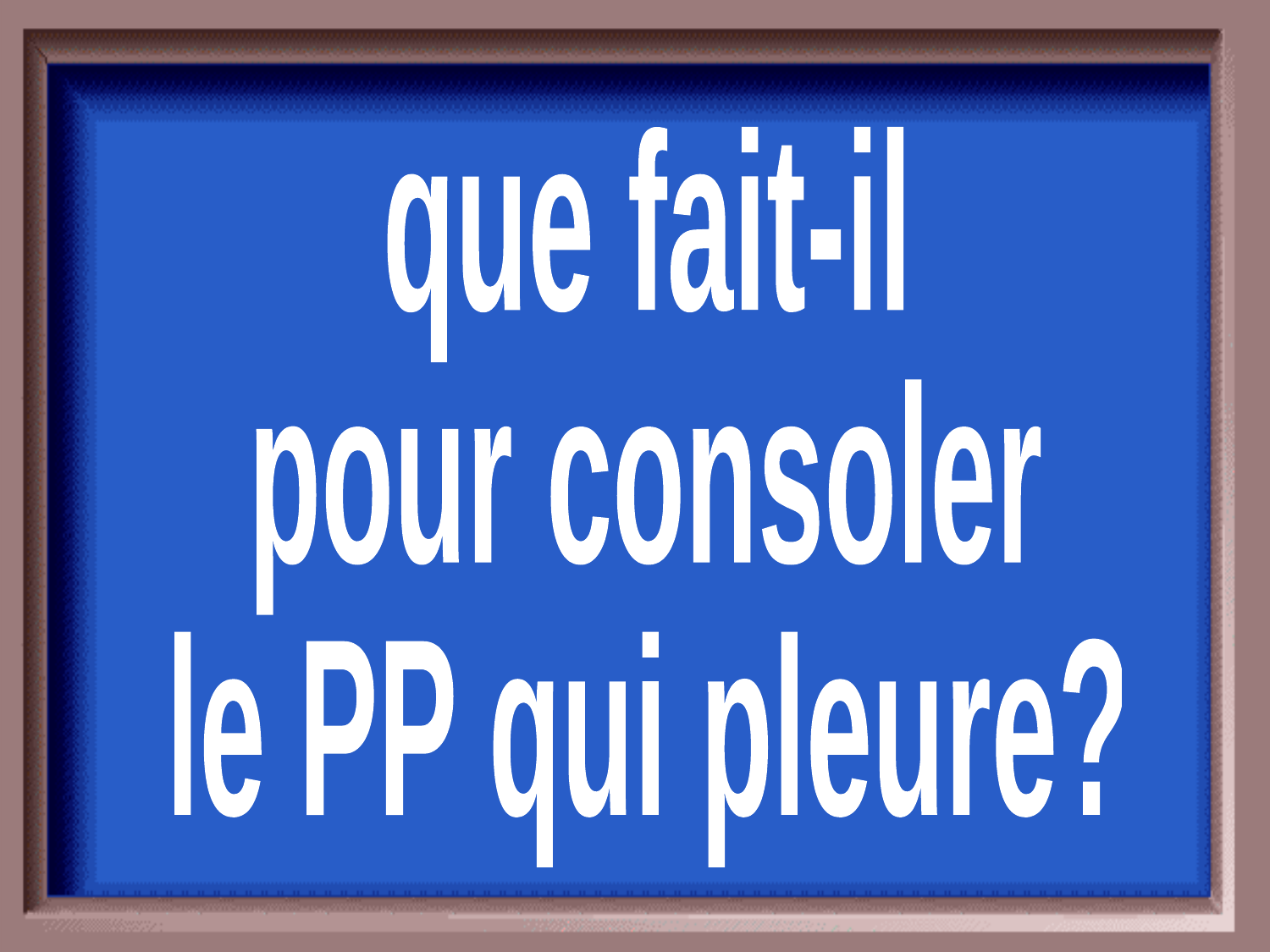

que fait-il
pour consoler
le PP qui pleure?